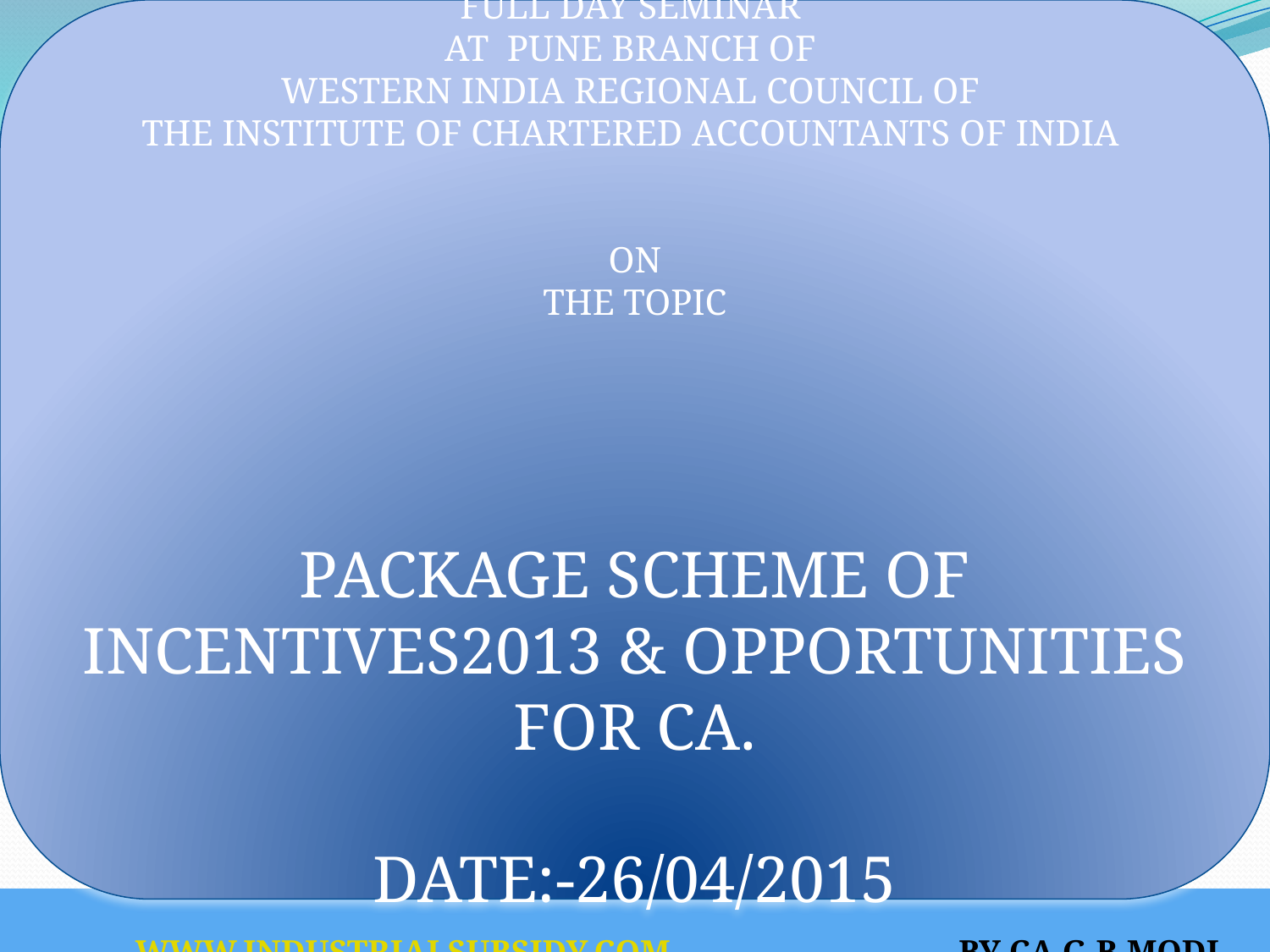

FULL DAY SEMINAR
AT  PUNE BRANCH OF
WESTERN INDIA REGIONAL COUNCIL OF
THE INSTITUTE OF CHARTERED ACCOUNTANTS OF INDIA

ON
THE TOPIC

PACKAGE SCHEME OF INCENTIVES2013 & OPPORTUNITIES FOR CA.

DATE:-26/04/2015

 WWW.INDUSTRIALSUBSIDY.COM                                   BY CA G.B.MODI